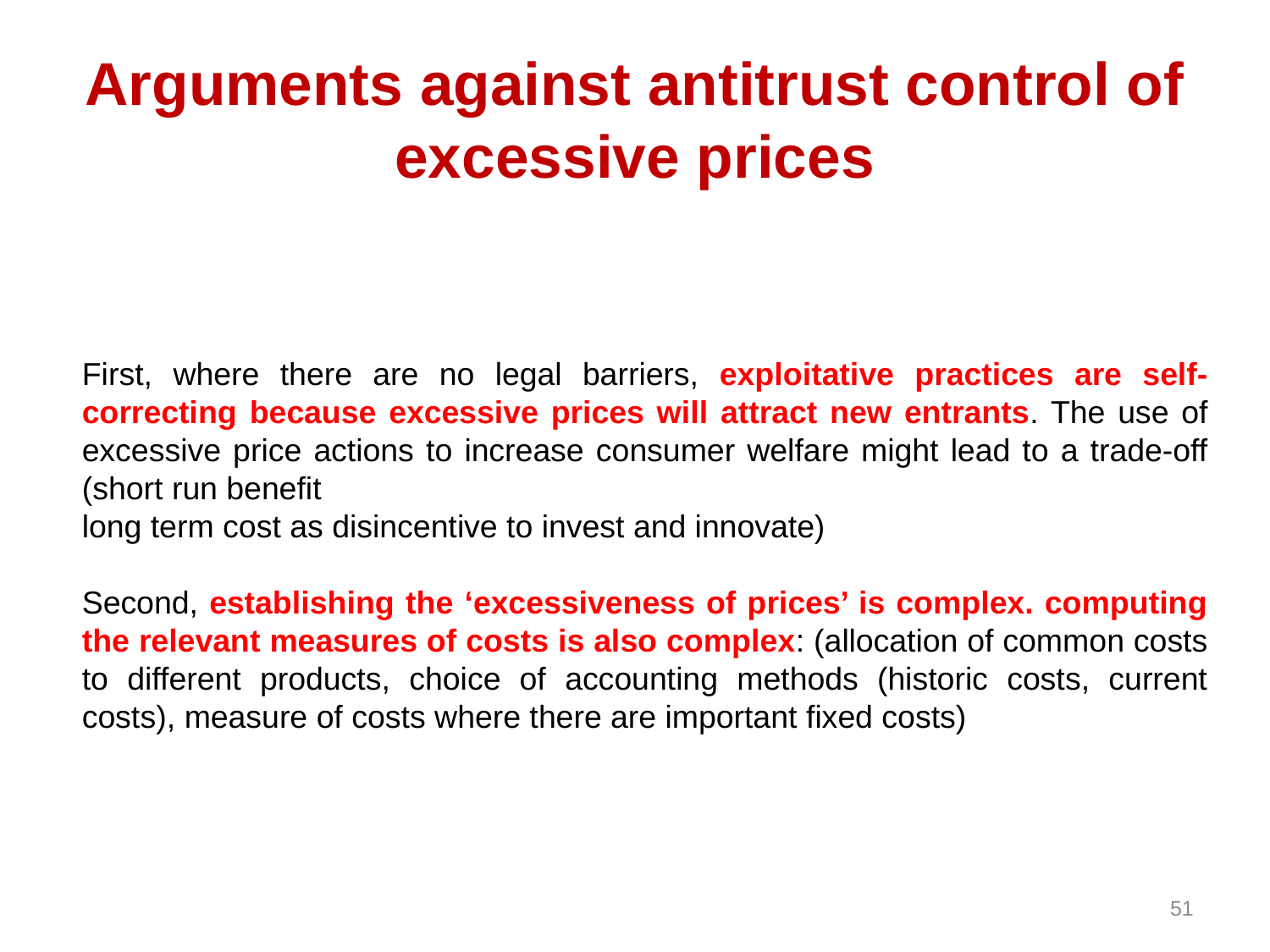

# Arguments against antitrust control of excessive prices
First, where there are no legal barriers, exploitative practices are self-correcting because excessive prices will attract new entrants. The use of excessive price actions to increase consumer welfare might lead to a trade-off (short run benefit
long term cost as disincentive to invest and innovate)

Second, establishing the ‘excessiveness of prices’ is complex. computing the relevant measures of costs is also complex: (allocation of common costs to different products, choice of accounting methods (historic costs, current costs), measure of costs where there are important fixed costs)

51